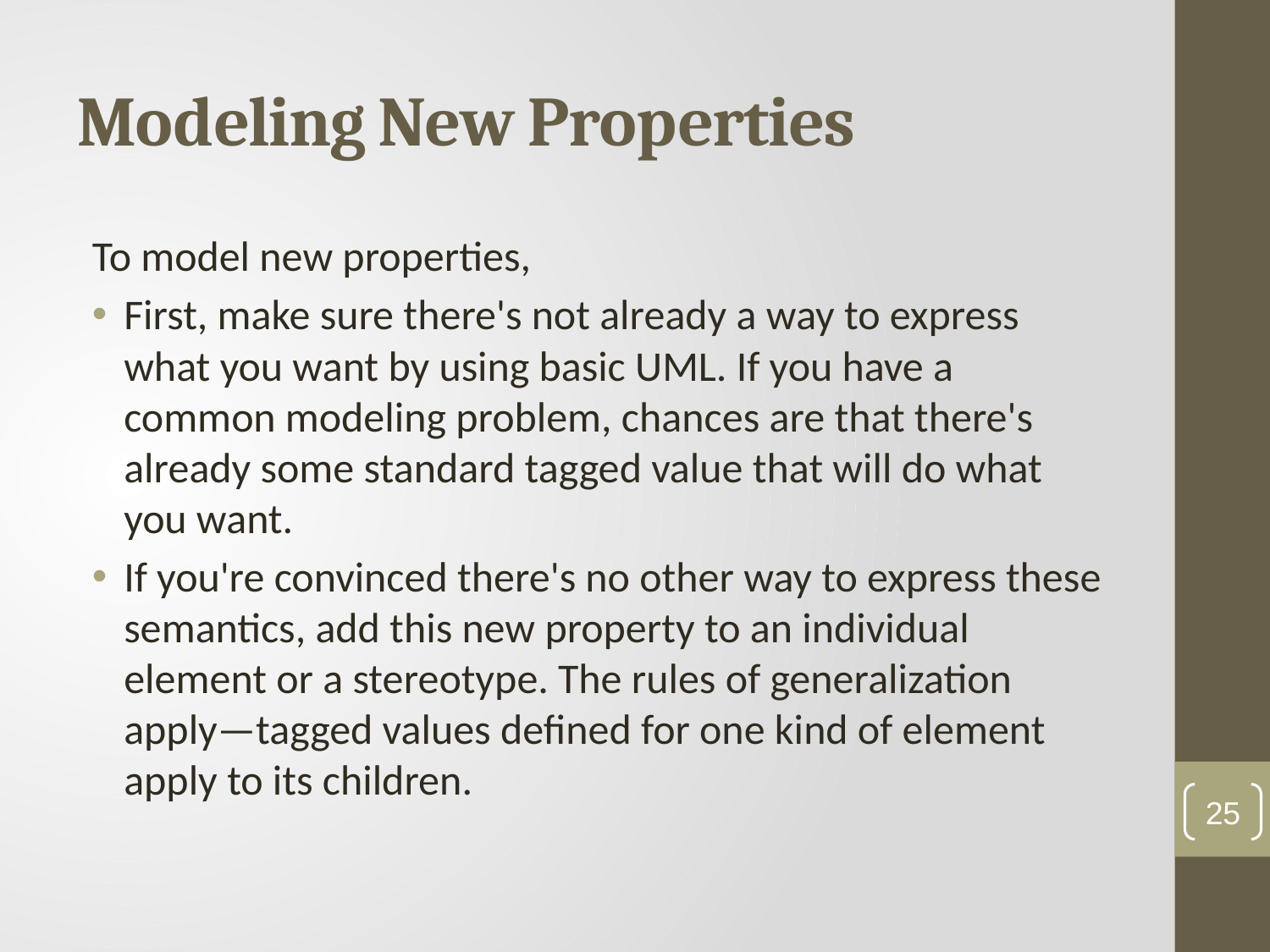

# Modeling New Properties
To model new properties,
First, make sure there's not already a way to express what you want by using basic UML. If you have a common modeling problem, chances are that there's already some standard tagged value that will do what you want.
If you're convinced there's no other way to express these semantics, add this new property to an individual element or a stereotype. The rules of generalization apply—tagged values defined for one kind of element apply to its children.
25